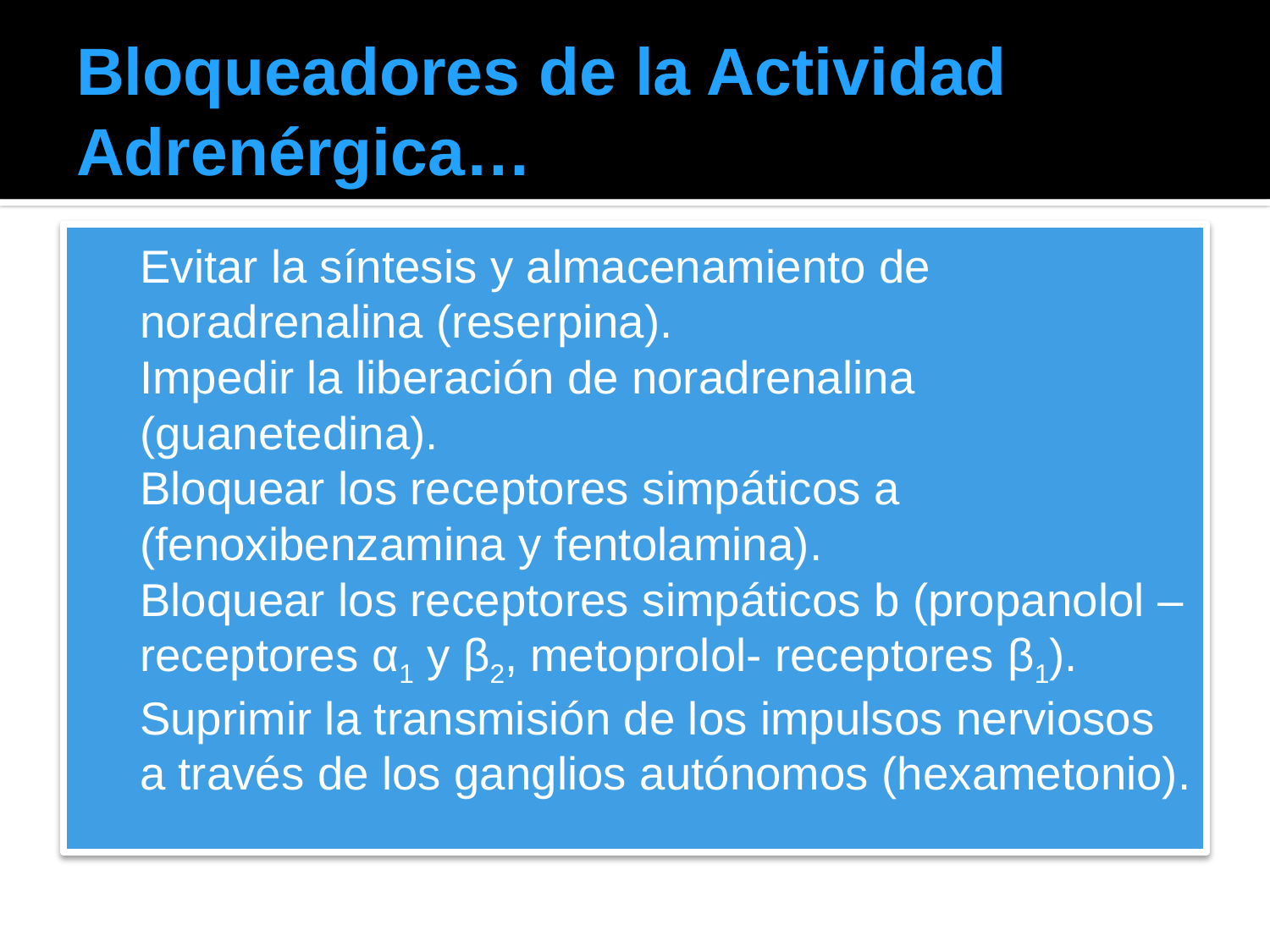

# Bloqueadores de la Actividad Adrenérgica…
Evitar la síntesis y almacenamiento de noradrenalina (reserpina).
Impedir la liberación de noradrenalina (guanetedina).
Bloquear los receptores simpáticos a (fenoxibenzamina y fentolamina).
Bloquear los receptores simpáticos b (propanolol – receptores α1 y β2, metoprolol- receptores β1).
Suprimir la transmisión de los impulsos nerviosos a través de los ganglios autónomos (hexametonio).